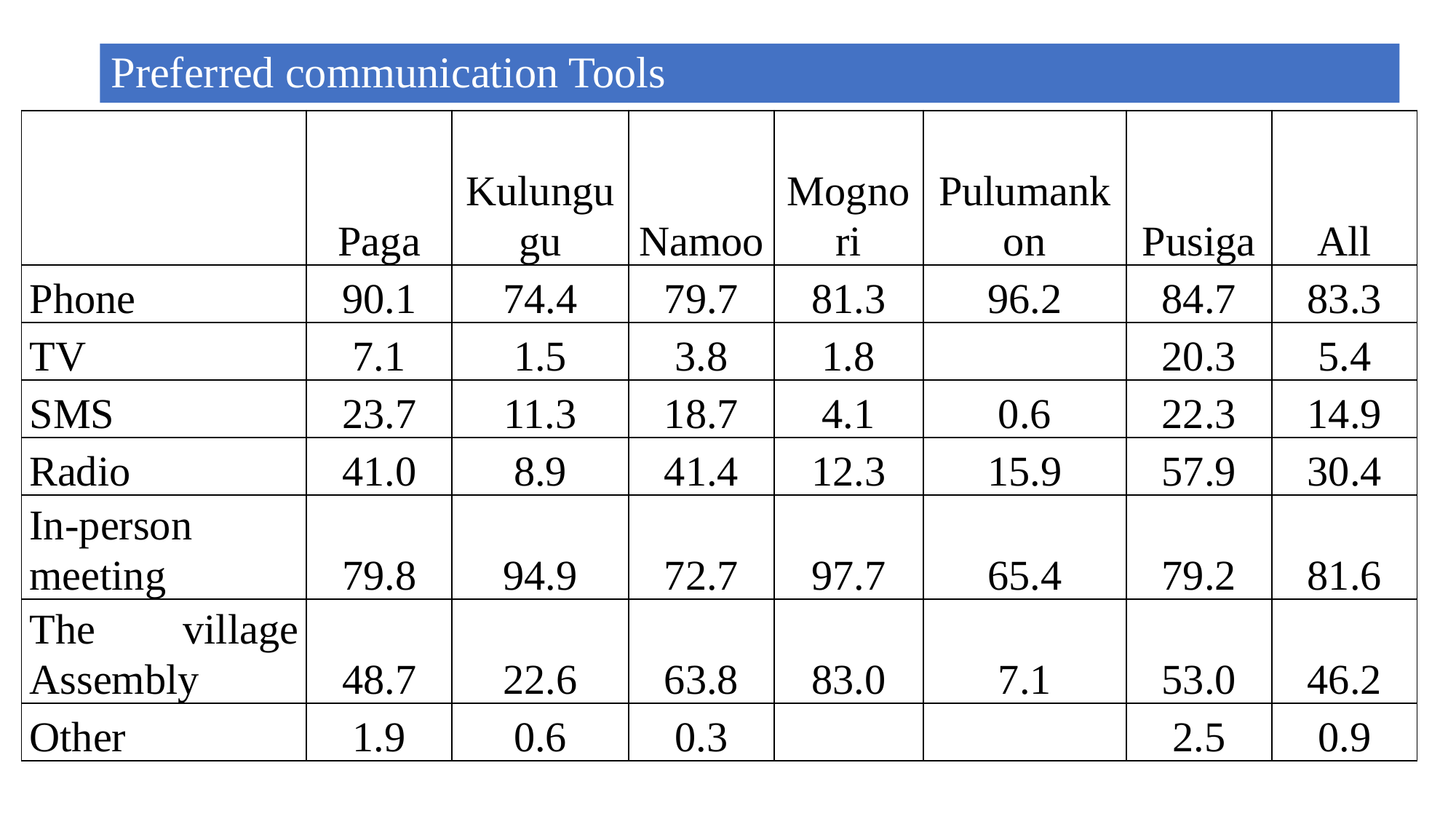

# Preferred communication Tools
|  | Paga | Kulungugu | Namoo | Mognori | Pulumankon | Pusiga | All |
| --- | --- | --- | --- | --- | --- | --- | --- |
| Phone | 90.1 | 74.4 | 79.7 | 81.3 | 96.2 | 84.7 | 83.3 |
| TV | 7.1 | 1.5 | 3.8 | 1.8 |  | 20.3 | 5.4 |
| SMS | 23.7 | 11.3 | 18.7 | 4.1 | 0.6 | 22.3 | 14.9 |
| Radio | 41.0 | 8.9 | 41.4 | 12.3 | 15.9 | 57.9 | 30.4 |
| In-person meeting | 79.8 | 94.9 | 72.7 | 97.7 | 65.4 | 79.2 | 81.6 |
| The village Assembly | 48.7 | 22.6 | 63.8 | 83.0 | 7.1 | 53.0 | 46.2 |
| Other | 1.9 | 0.6 | 0.3 |  |  | 2.5 | 0.9 |